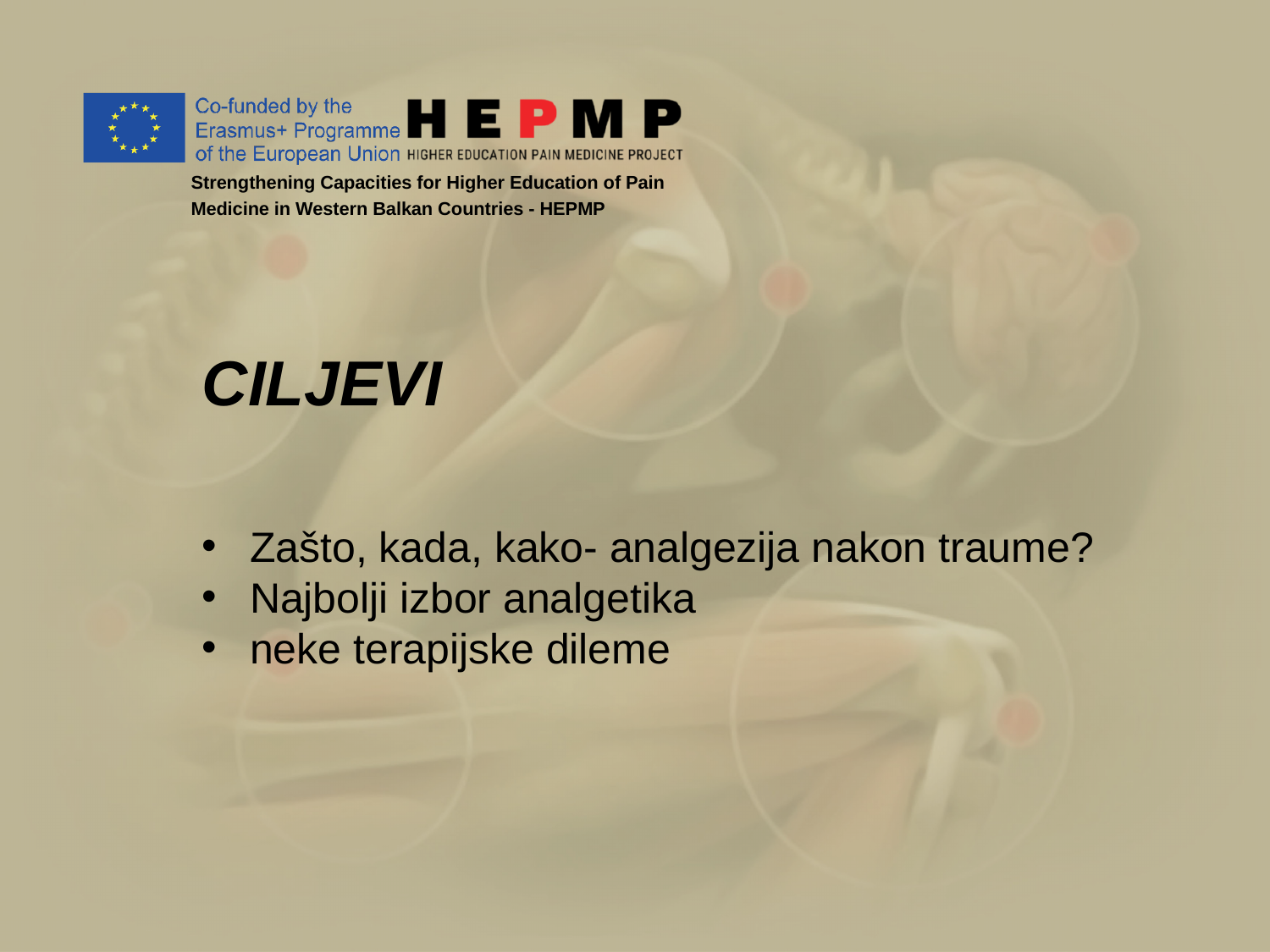

CILJEVI

Zašto, kada, kako- analgezija nakon traume?
Najbolji izbor analgetika
neke terapijske dileme